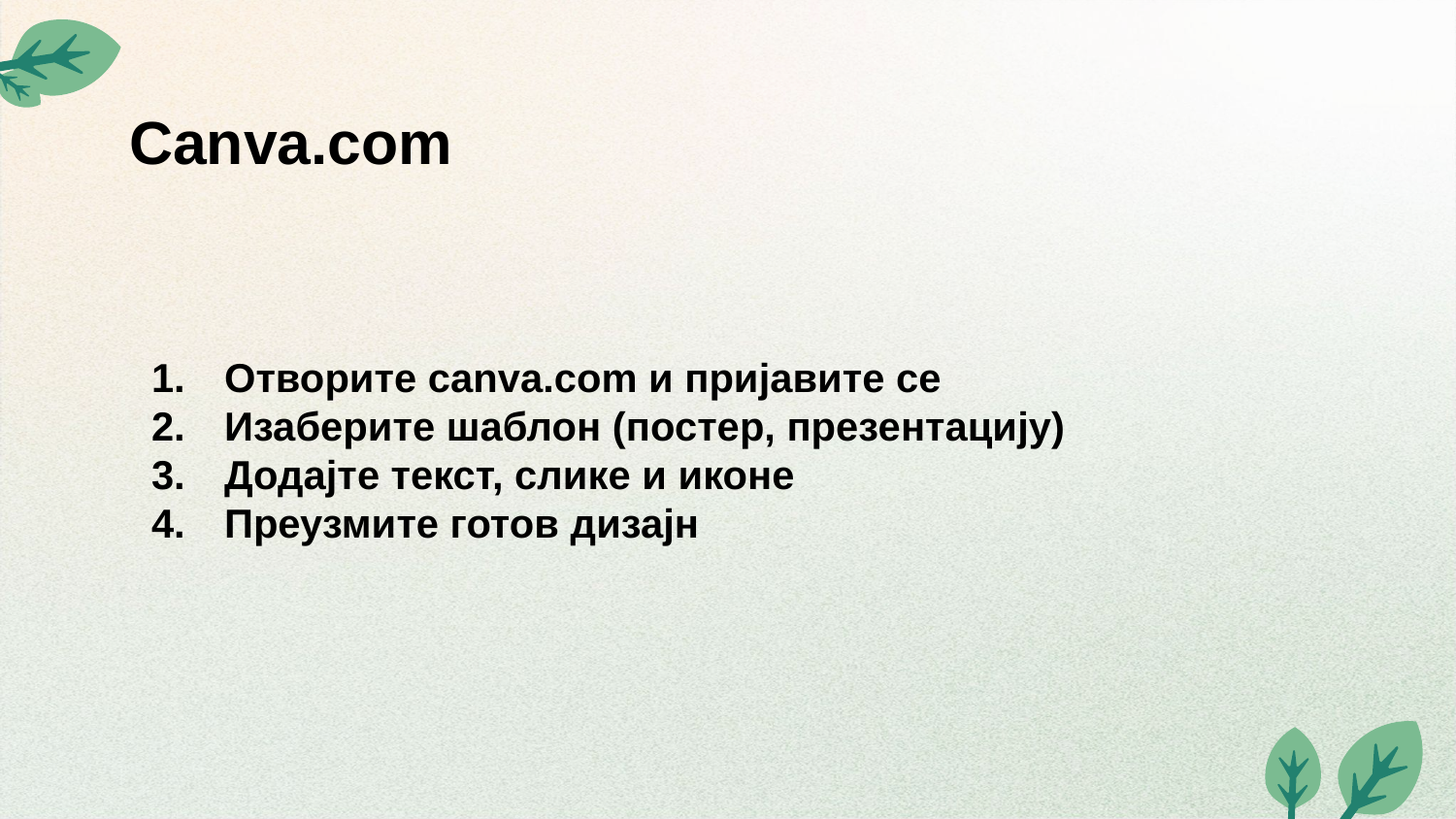

# Canva.com
Отворите canva.com и пријавите се
Изаберите шаблон (постер, презентацију)
Додајте текст, слике и иконе
Преузмите готов дизајн